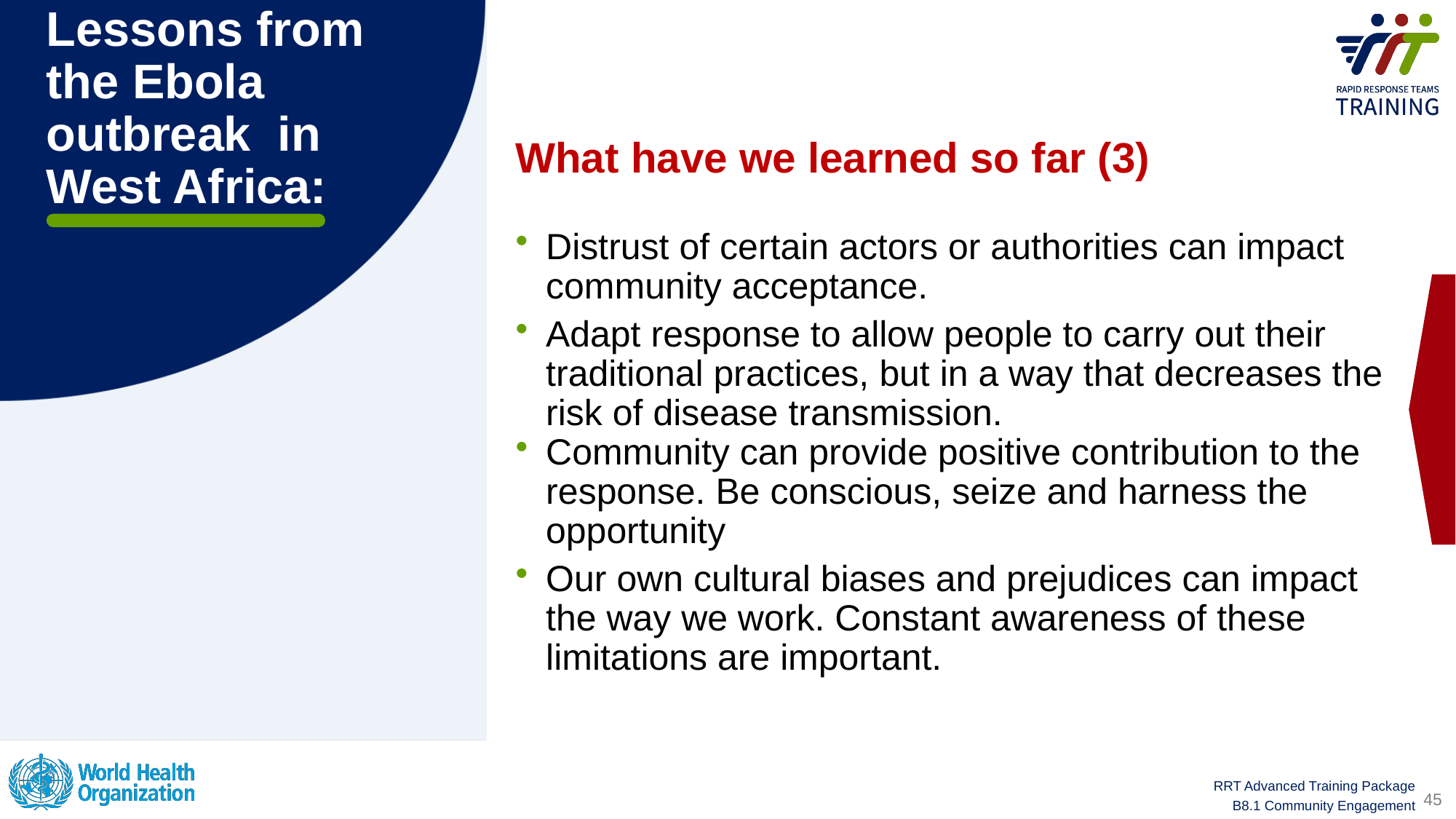

Lessons from the Ebola outbreak  in West Africa:
What have we learned so far (3)

Distrust of certain actors or authorities can impact community acceptance.
Adapt response to allow people to carry out their traditional practices, but in a way that decreases the risk of disease transmission.
Community can provide positive contribution to the response. Be conscious, seize and harness the opportunity
Our own cultural biases and prejudices can impact the way we work. Constant awareness of these limitations are important.